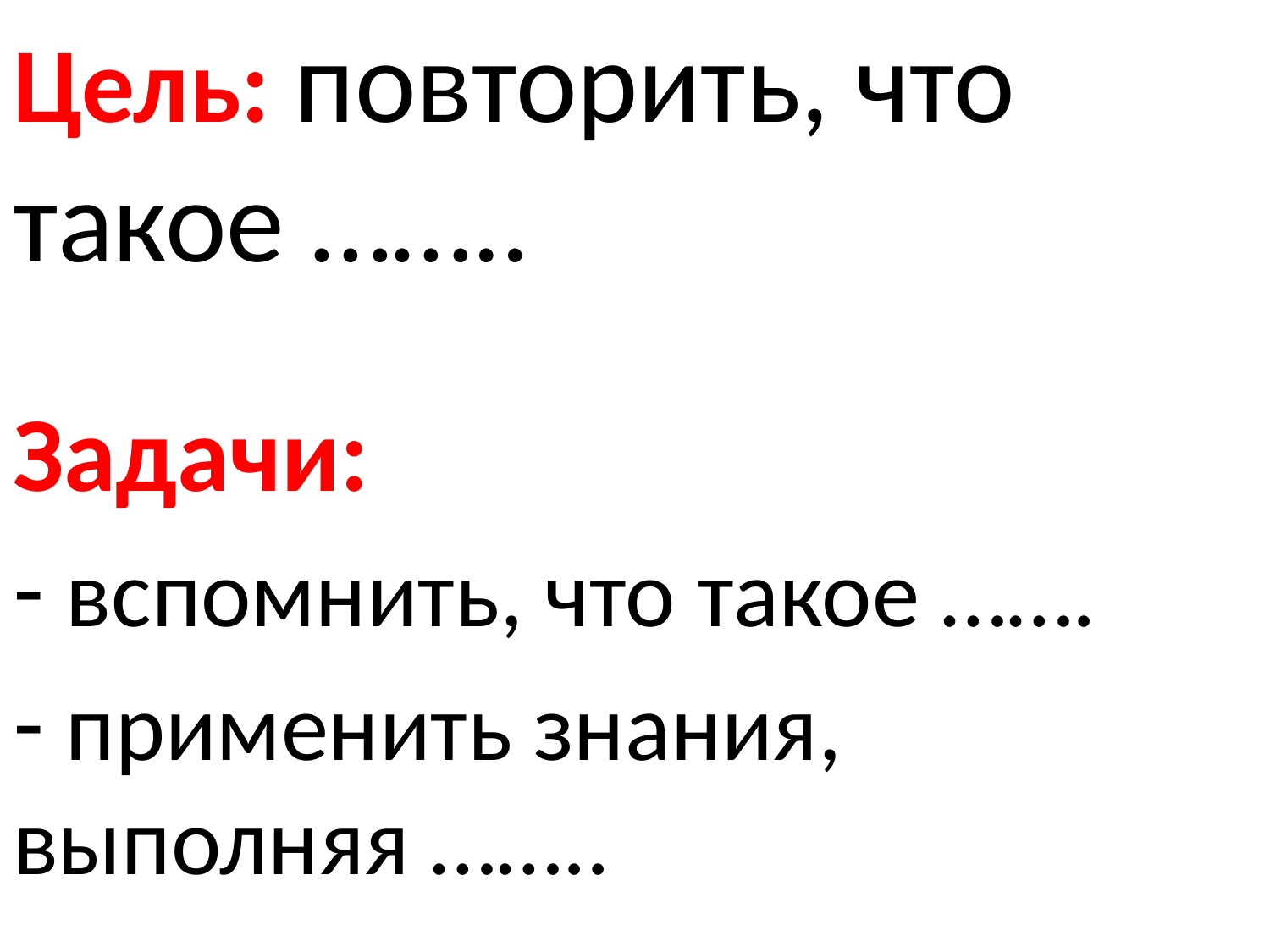

Цель: повторить, что такое ……..

Задачи:
 вспомнить, что такое …….
 применить знания, выполняя ……..